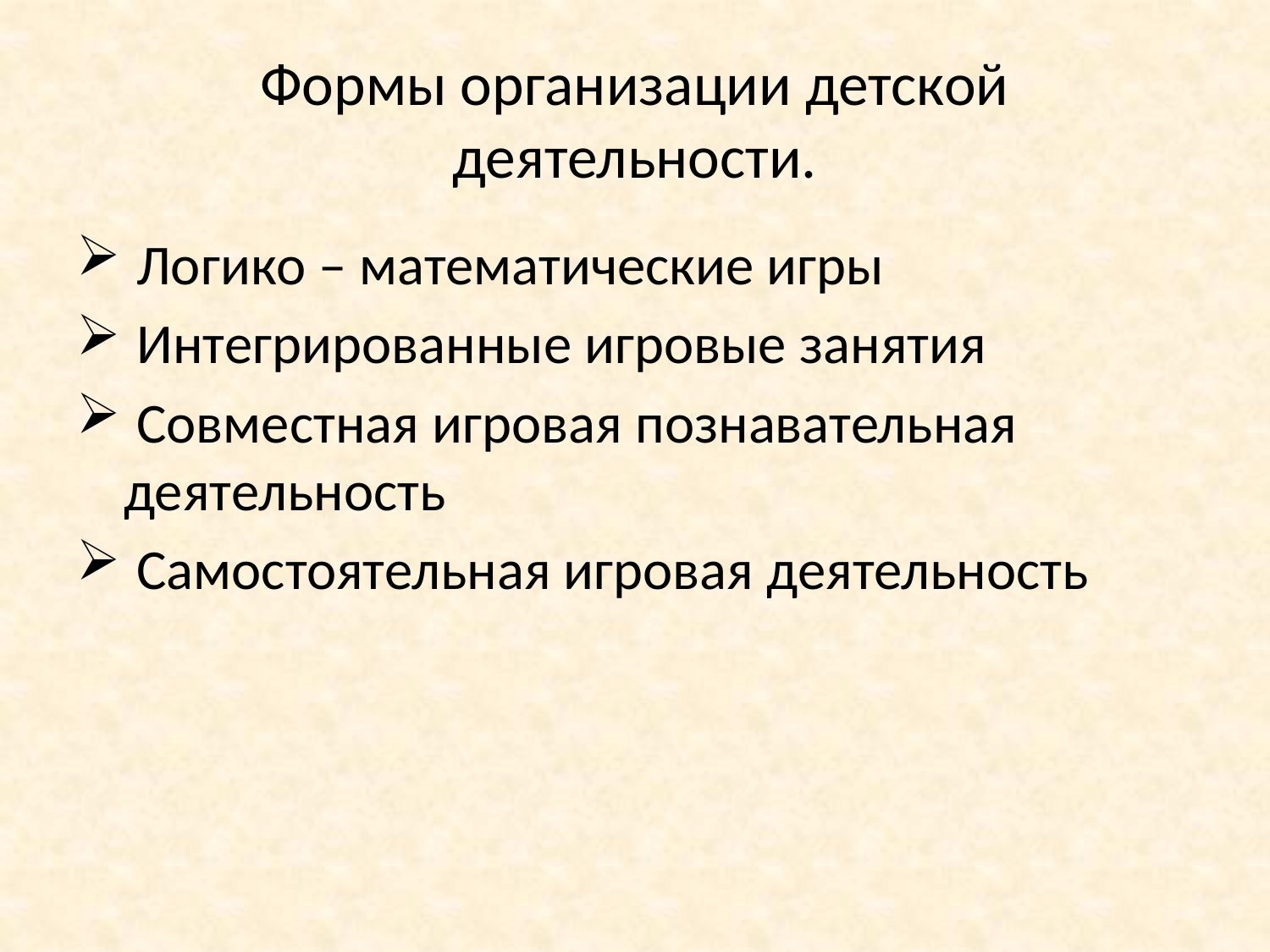

# Формы организации детской деятельности.
 Логико – математические игры
 Интегрированные игровые занятия
 Совместная игровая познавательная деятельность
 Самостоятельная игровая деятельность